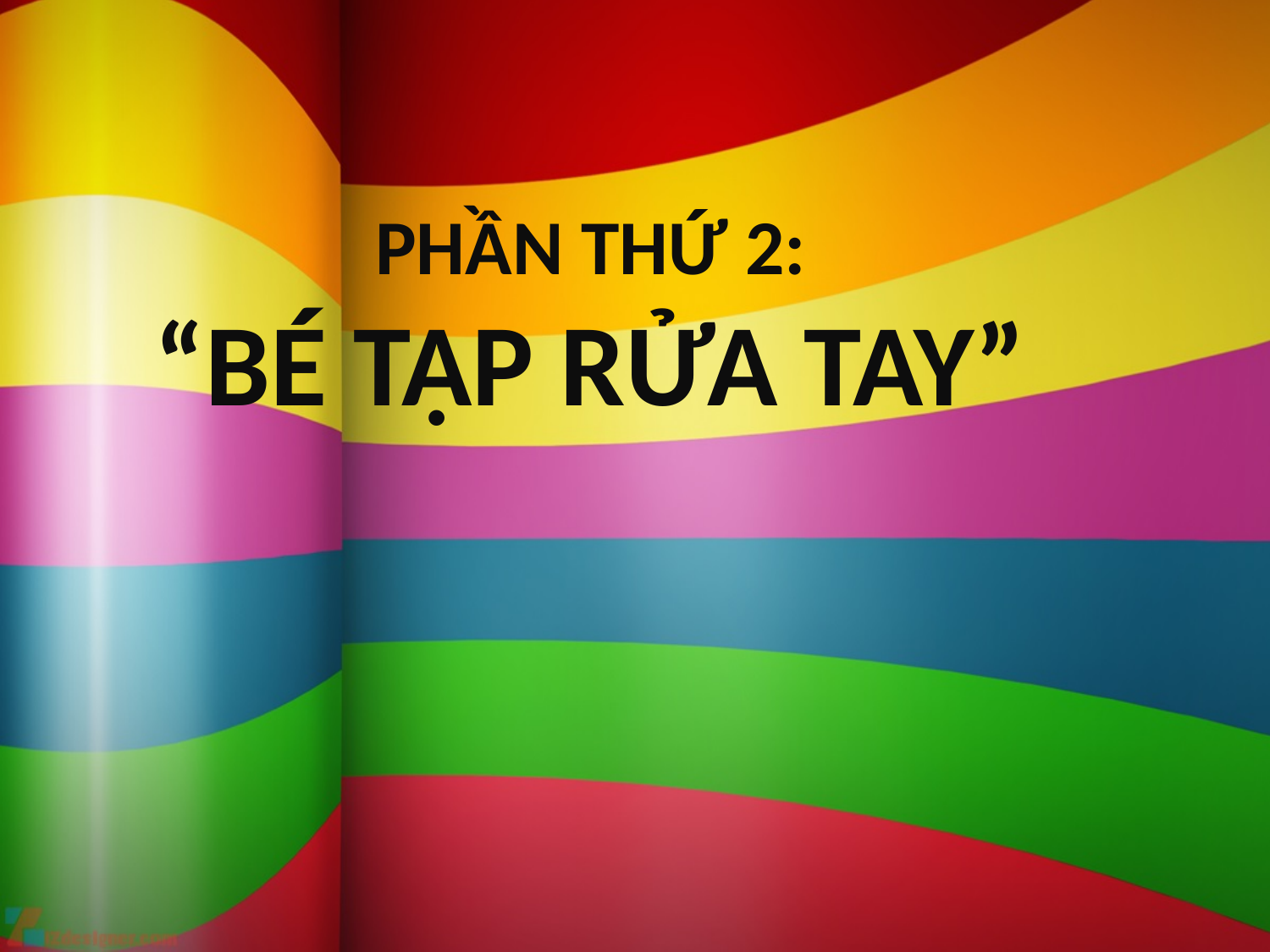

Phần thứ 2:
“Bé tập rửa tay”